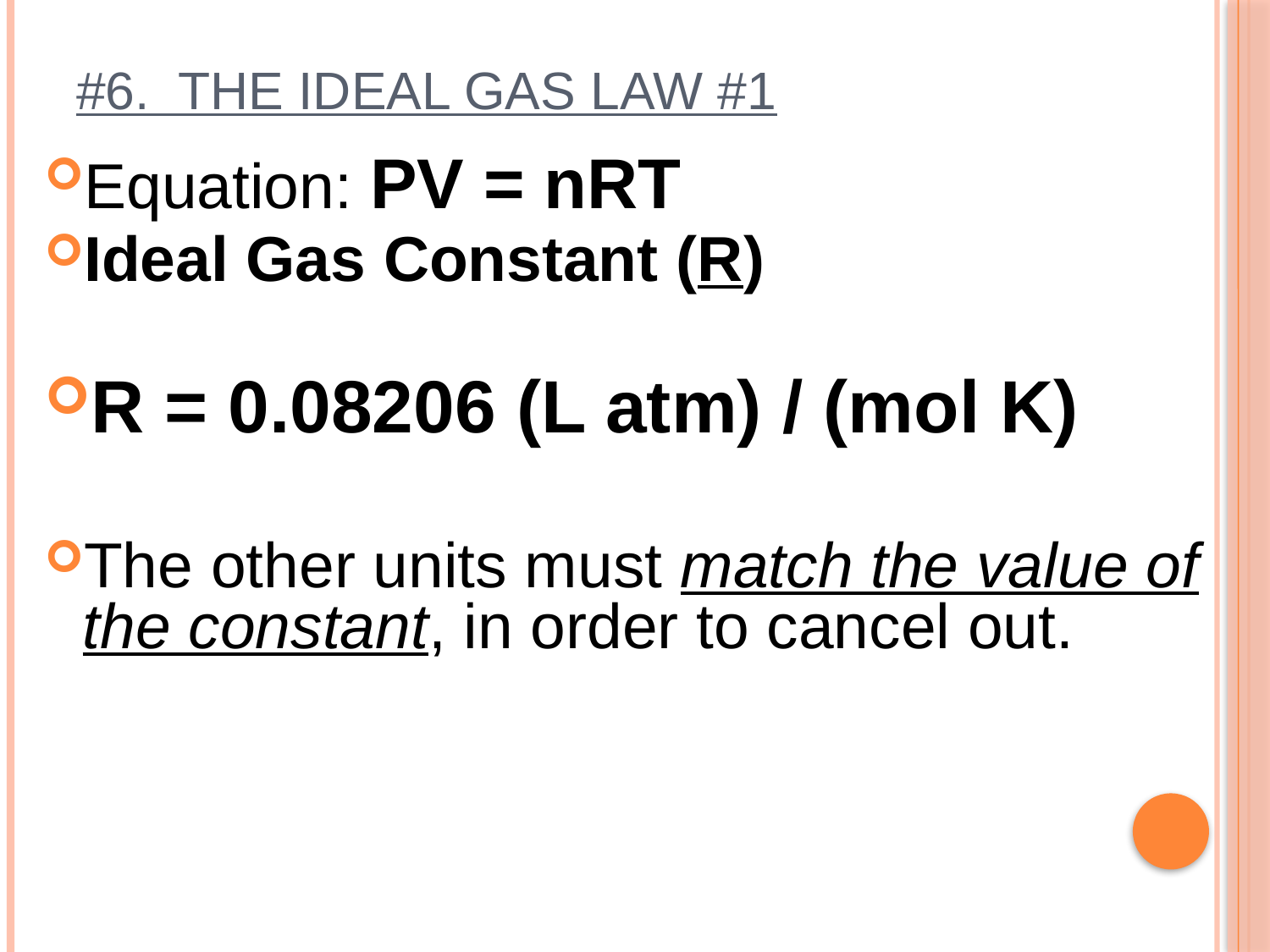

# #6.  The Ideal Gas Law #1
Equation: PV = nRT
Ideal Gas Constant (R)

R = 0.08206 (L atm) / (mol K)

The other units must match the value of the constant, in order to cancel out.